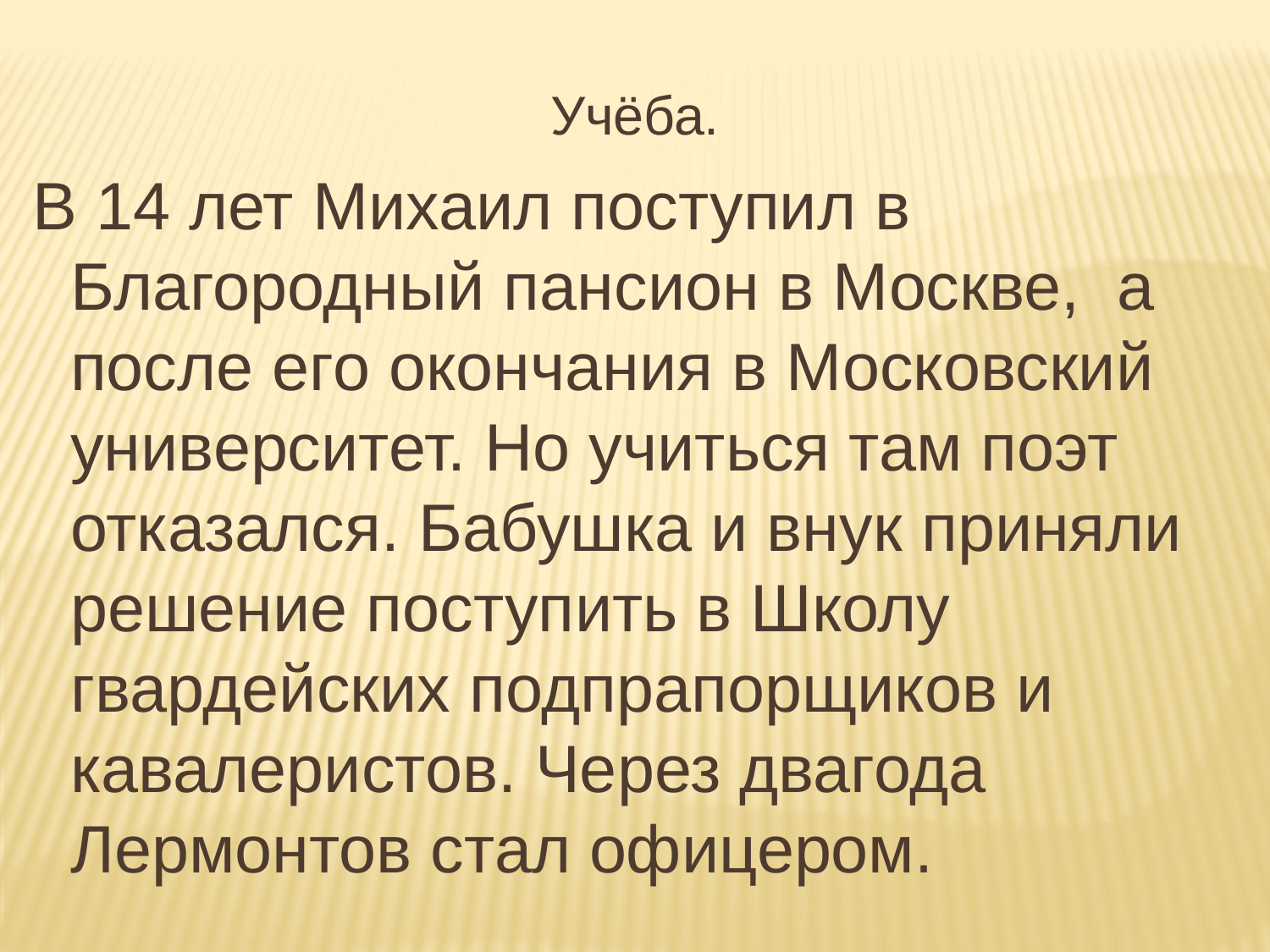

Учёба.
В 14 лет Михаил поступил в Благородный пансион в Москве,  а после его окончания в Московский университет. Но учиться там поэт отказался. Бабушка и внук приняли решение поступить в Школу гвардейских подпрапорщиков и кавалеристов. Через двагода Лермонтов стал офицером.